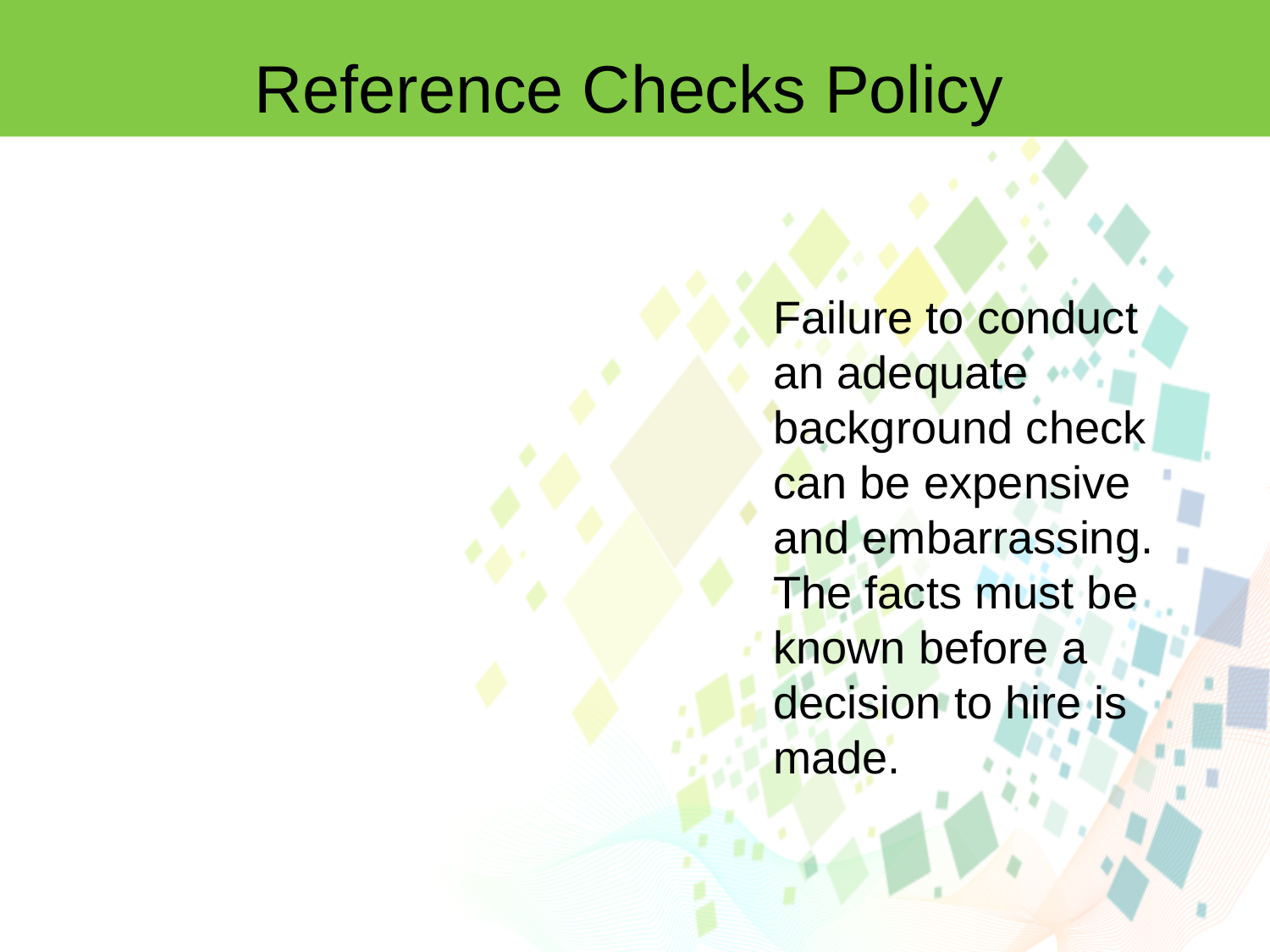

Reference Checks Policy
Failure to conduct an adequate background check can be expensive and embarrassing. The facts must be known before a decision to hire is made.